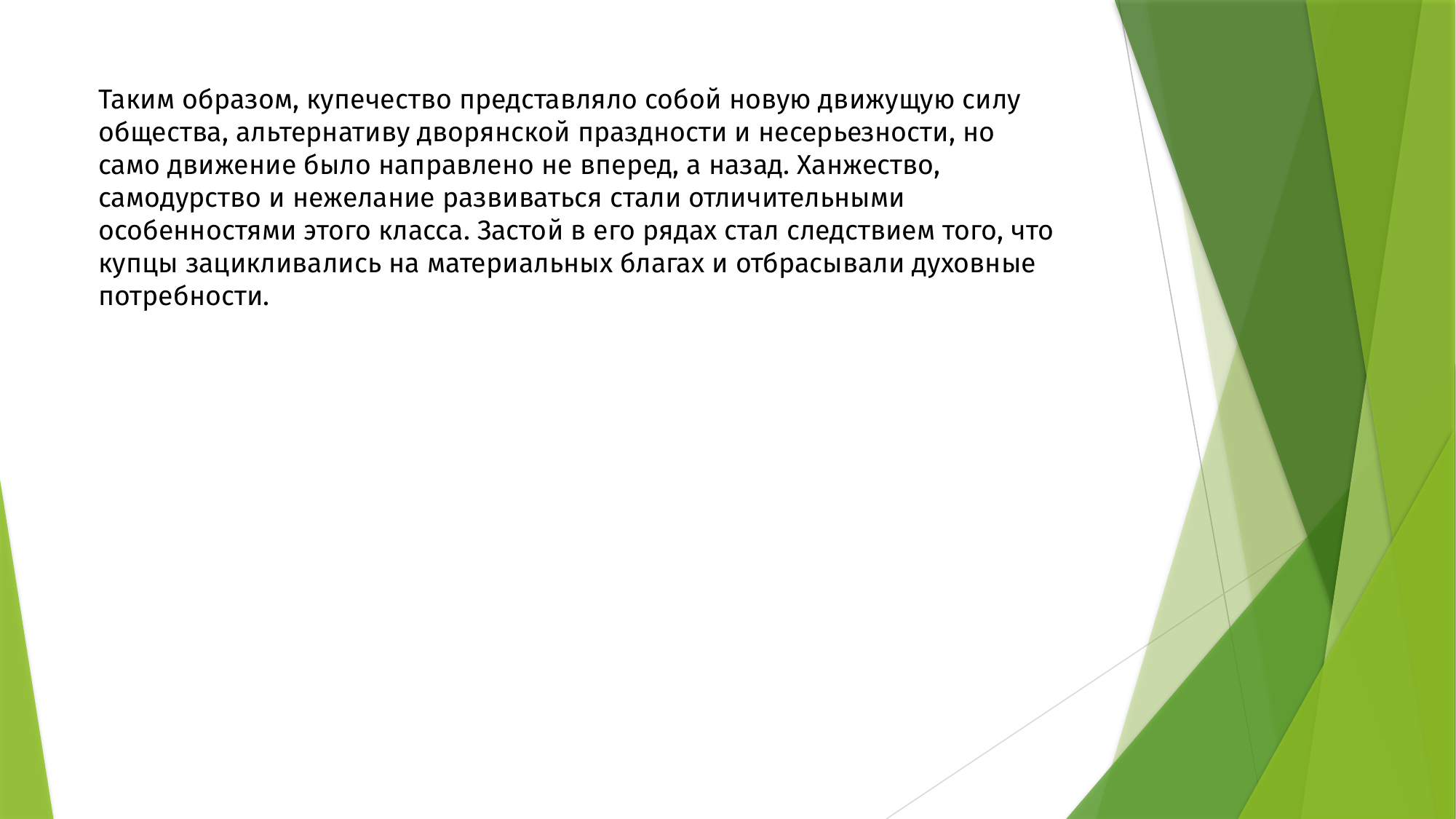

Таким образом, купечество представляло собой новую движущую силу общества, альтернативу дворянской праздности и несерьезности, но само движение было направлено не вперед, а назад. Ханжество, самодурство и нежелание развиваться стали отличительными особенностями этого класса. Застой в его рядах стал следствием того, что купцы зацикливались на материальных благах и отбрасывали духовные потребности.